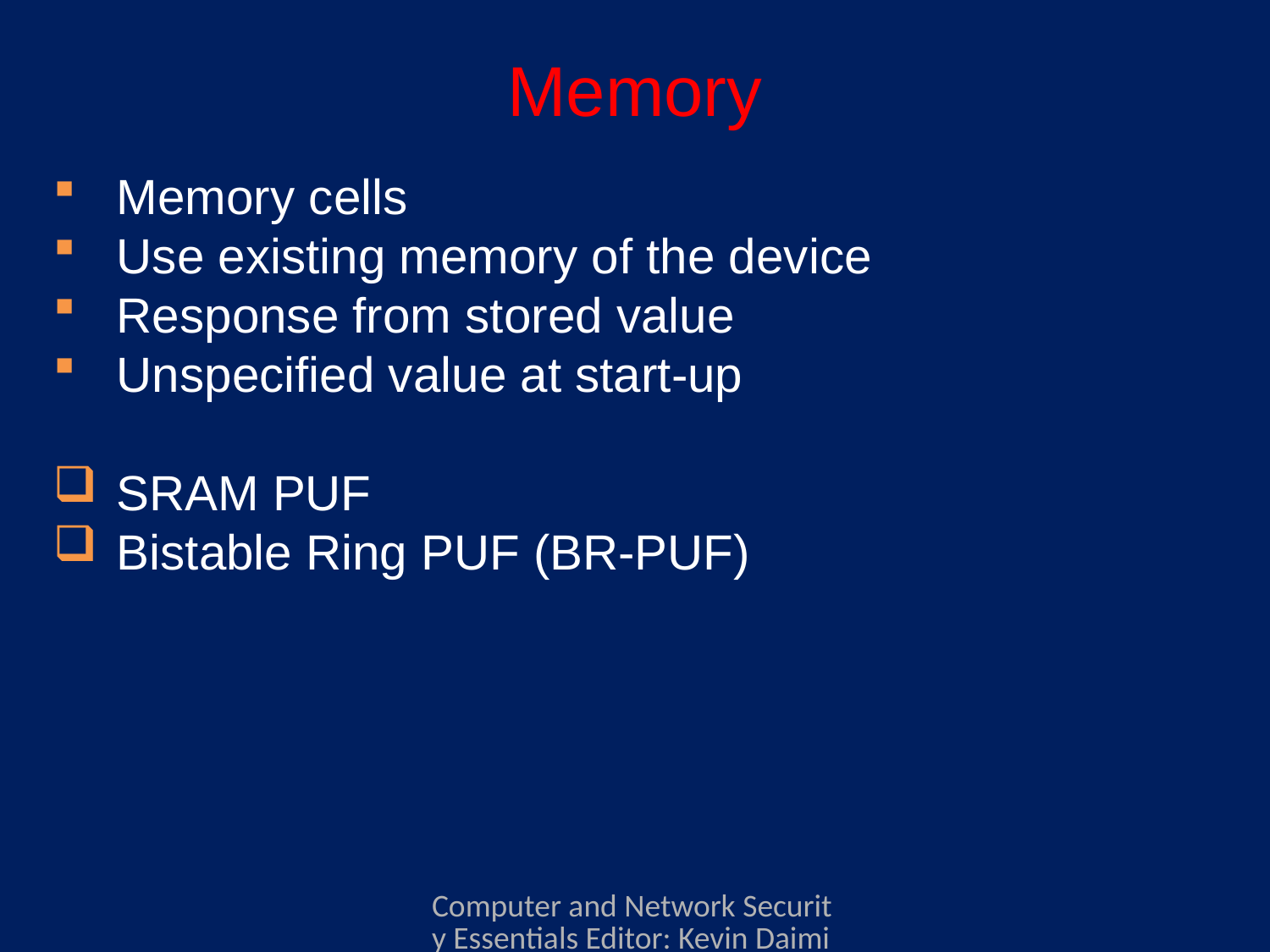

# Memory
Memory cells
Use existing memory of the device
Response from stored value
Unspecified value at start-up

SRAM PUF
Bistable Ring PUF (BR-PUF)
Computer and Network Security Essentials Editor: Kevin Daimi Associate Editors: Guillermo Francia, Levent Ertaul, Luis H. Encinas, Eman El-Sheikh Published by Springer